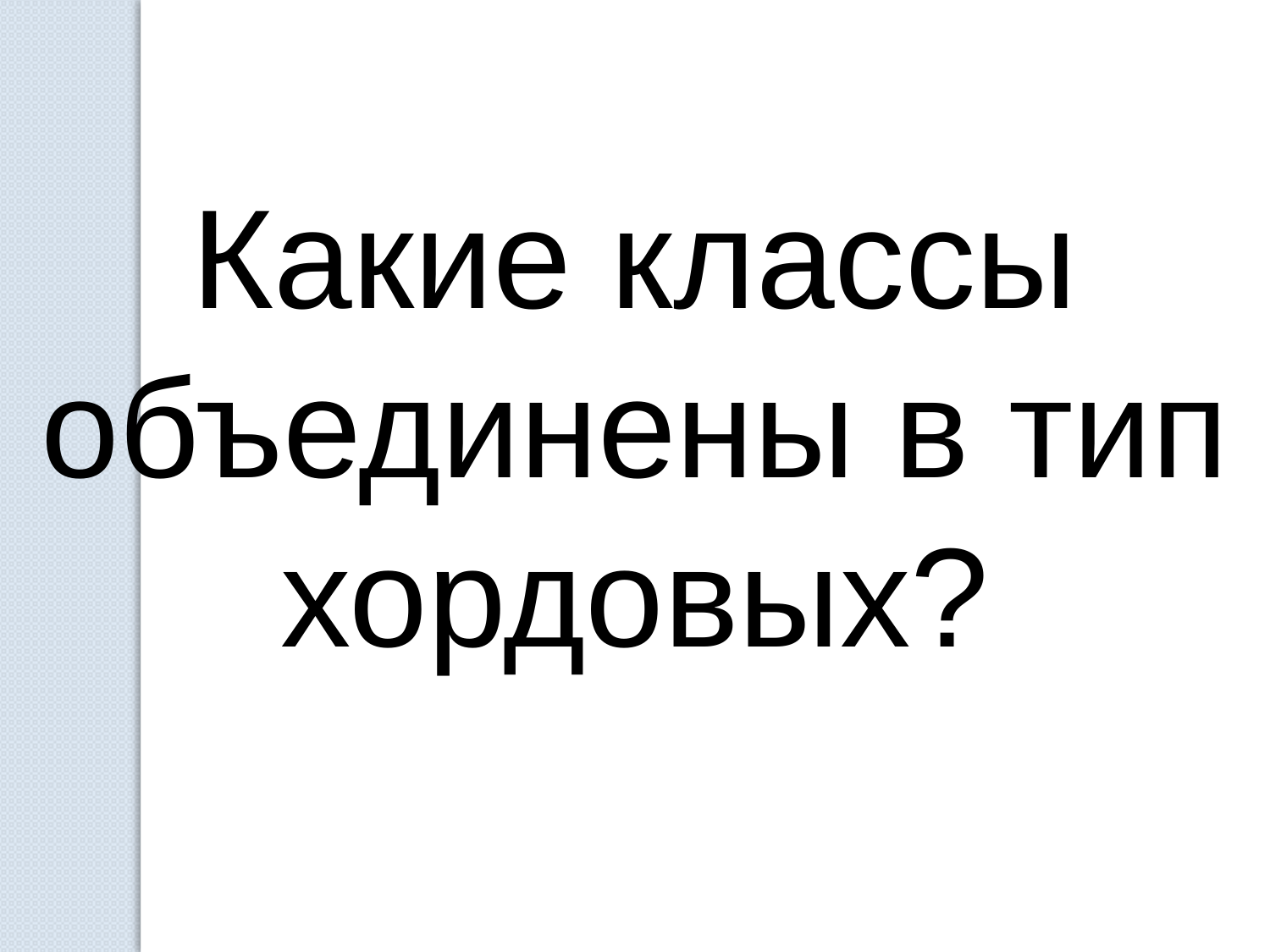

Какие классы объединены в тип хордовых?

Минога